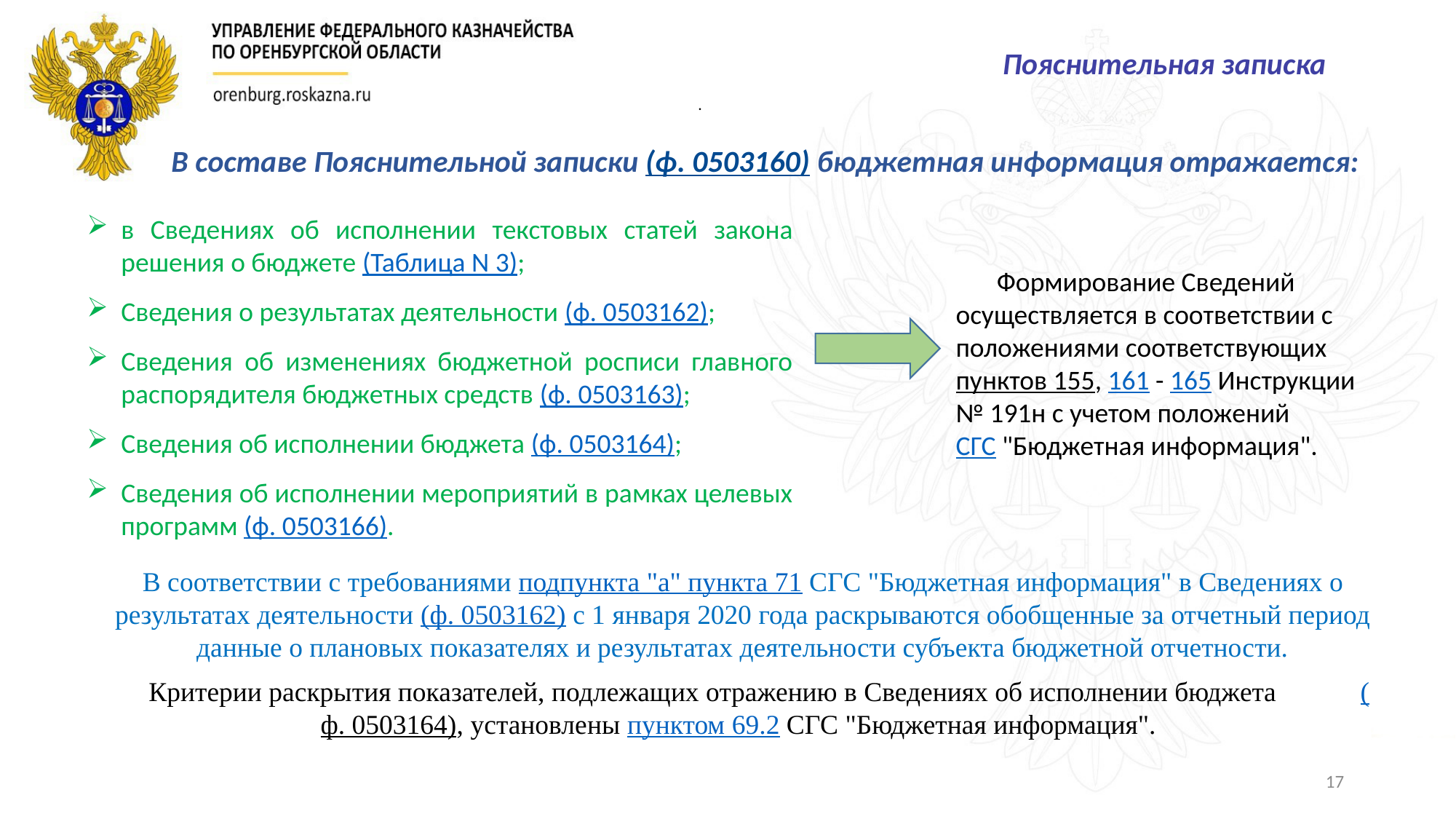

Пояснительная записка
.
В составе Пояснительной записки (ф. 0503160) бюджетная информация отражается:

в Сведениях об исполнении текстовых статей закона решения о бюджете (Таблица N 3);
Сведения о результатах деятельности (ф. 0503162);
Сведения об изменениях бюджетной росписи главного распорядителя бюджетных средств (ф. 0503163);
Сведения об исполнении бюджета (ф. 0503164);
Сведения об исполнении мероприятий в рамках целевых программ (ф. 0503166).
Формирование Сведений осуществляется в соответствии с положениями соответствующих пунктов 155, 161 - 165 Инструкции   № 191н с учетом положений           СГС "Бюджетная информация".

В соответствии с требованиями подпункта "а" пункта 71 СГС "Бюджетная информация" в Сведениях о результатах деятельности (ф. 0503162) с 1 января 2020 года раскрываются обобщенные за отчетный период данные о плановых показателях и результатах деятельности субъекта бюджетной отчетности.
Критерии раскрытия показателей, подлежащих отражению в Сведениях об исполнении бюджета            (ф. 0503164), установлены пунктом 69.2 СГС "Бюджетная информация".
17